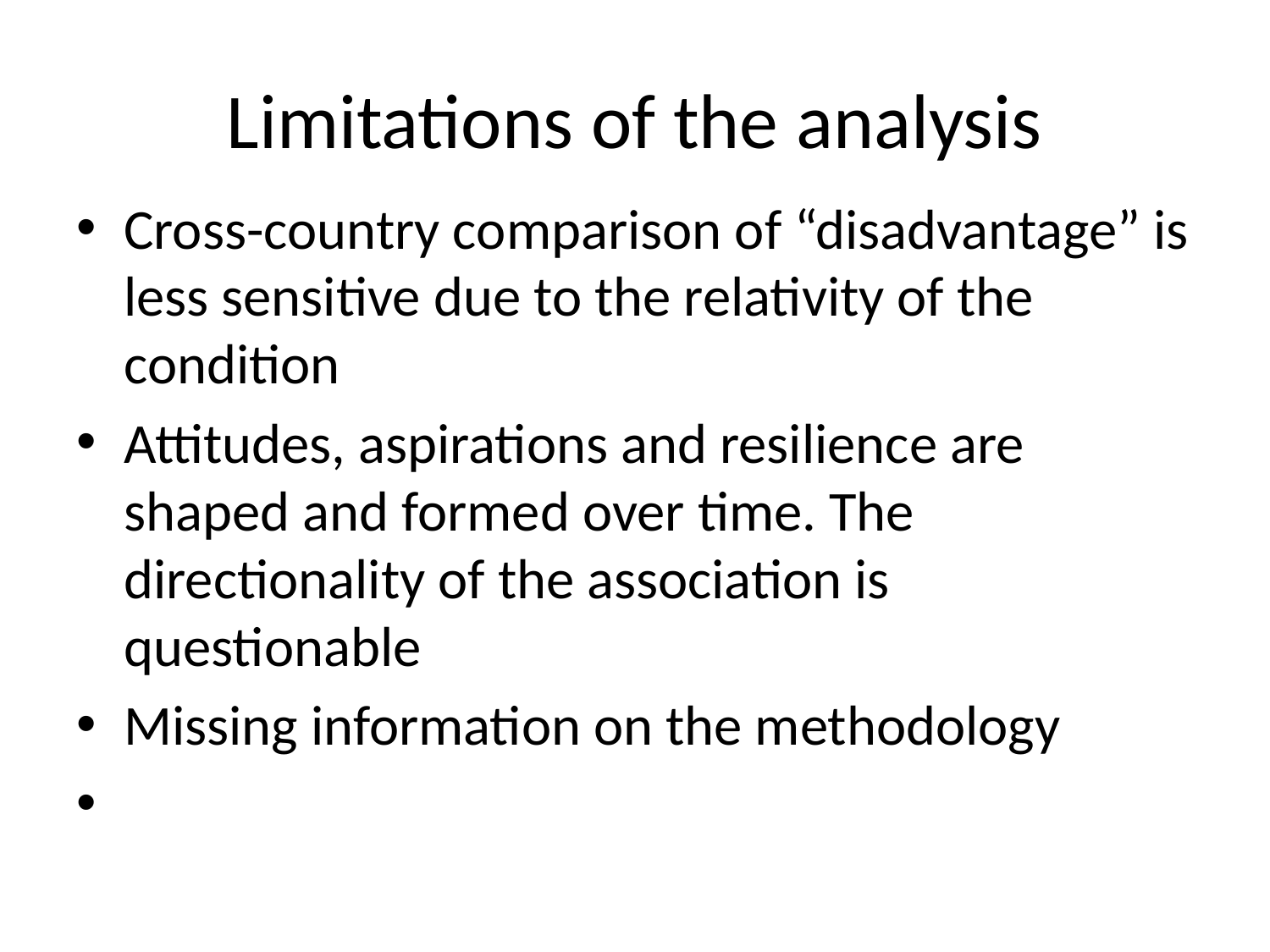

# Limitations of the analysis
Cross-country comparison of “disadvantage” is less sensitive due to the relativity of the condition
Attitudes, aspirations and resilience are shaped and formed over time. The directionality of the association is questionable
Missing information on the methodology